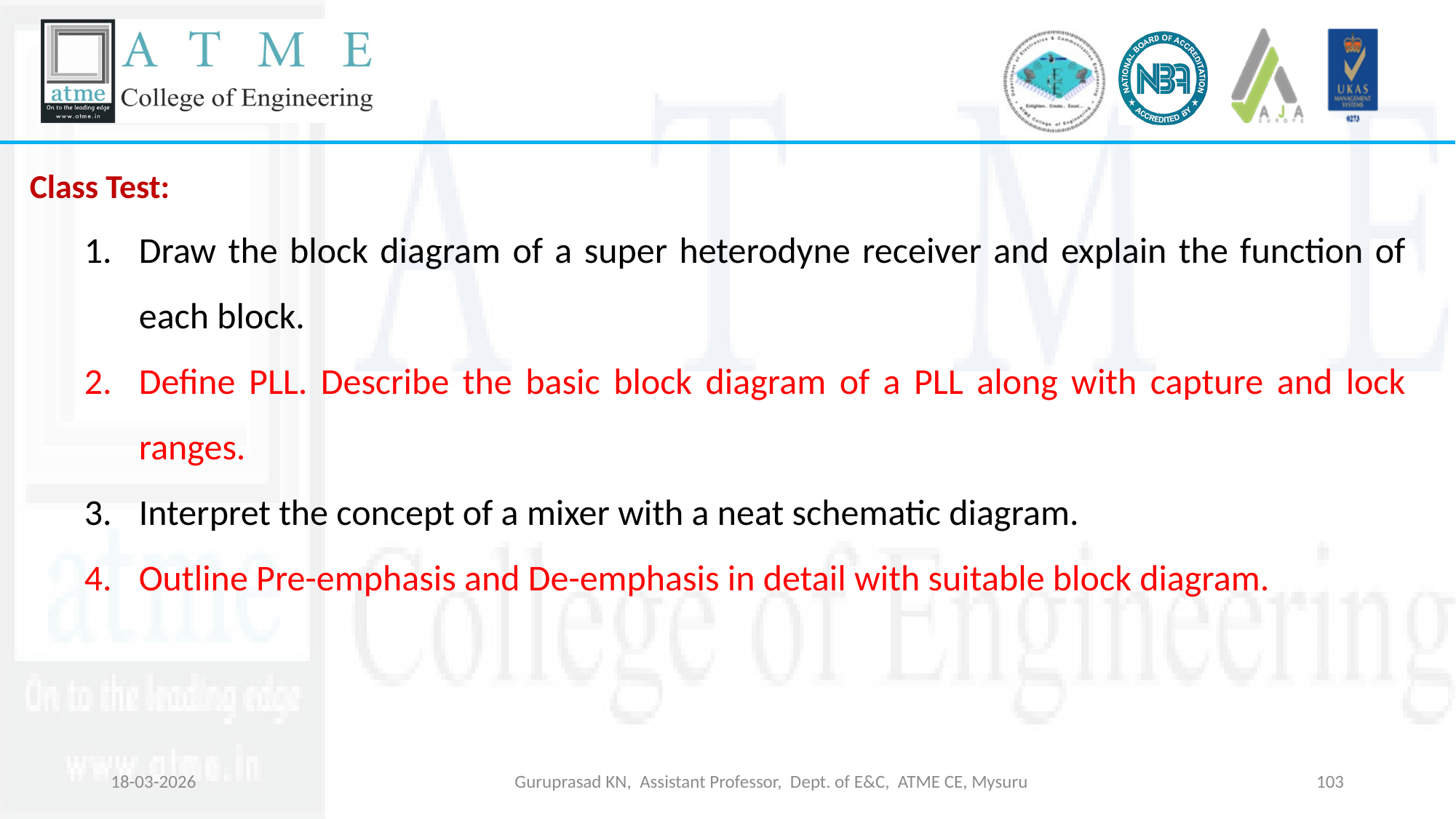

Class Test:
Draw the block diagram of a super heterodyne receiver and explain the function of each block.
Define PLL. Describe the basic block diagram of a PLL along with capture and lock ranges.
Interpret the concept of a mixer with a neat schematic diagram.
Outline Pre-emphasis and De-emphasis in detail with suitable block diagram.
18-03-2026
Guruprasad KN,  Assistant Professor,  Dept. of E&C,  ATME CE, Mysuru
103